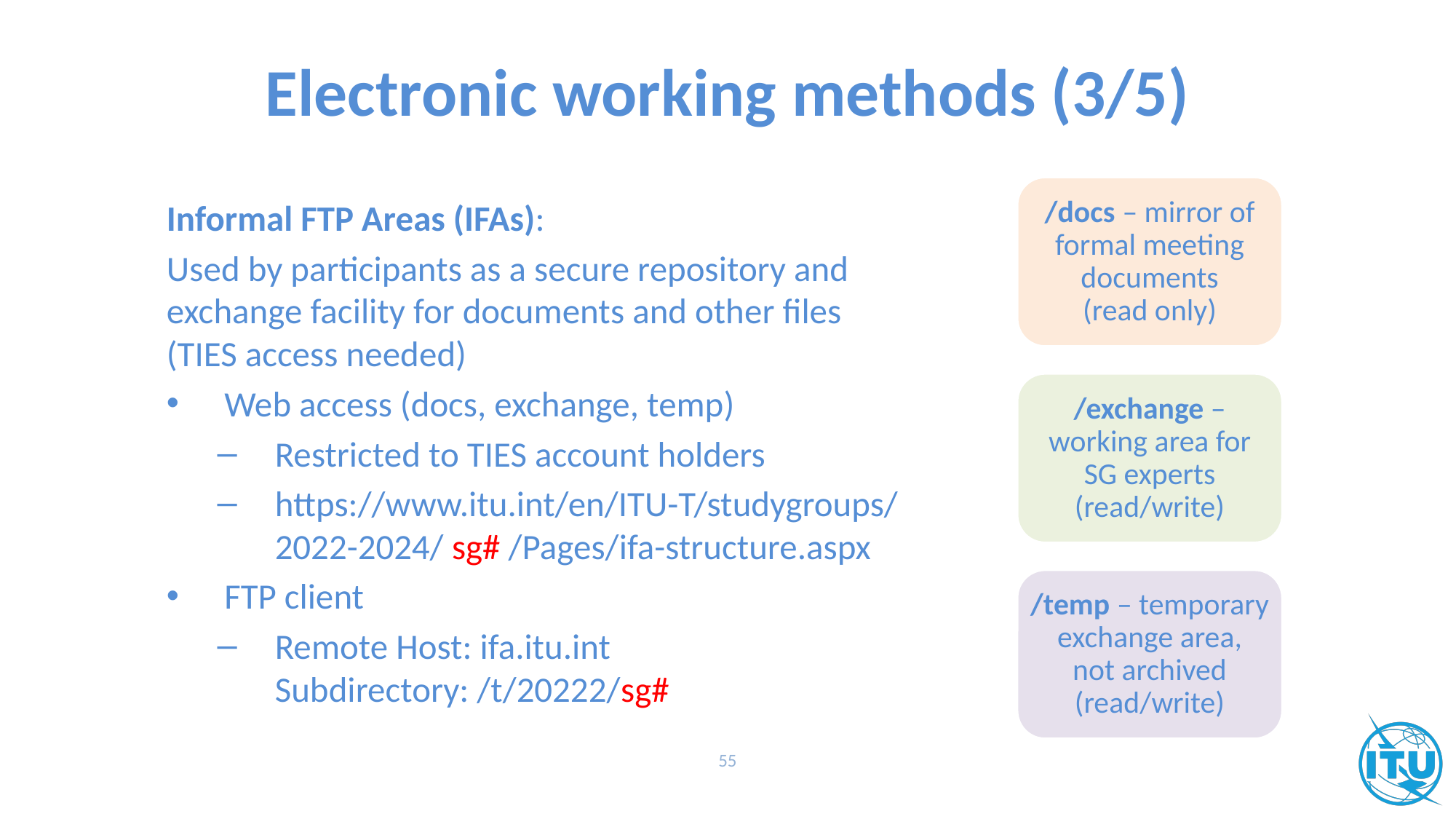

# Electronic working methods (3/5)

/docs – mirror of formal meeting documents
(read only)
Informal FTP Areas (IFAs):
Used by participants as a secure repository and exchange facility for documents and other files
(TIES access needed)
Web access (docs, exchange, temp)
Restricted to TIES account holders
https://www.itu.int/en/ITU-T/studygroups/2022-2024/ sg# /Pages/ifa-structure.aspx
FTP client
Remote Host: ifa.itu.int
Subdirectory: /t/20222/sg#

/exchange – working area for SG experts
(read/write)

/temp – temporary exchange area,
not archived
(read/write)
55